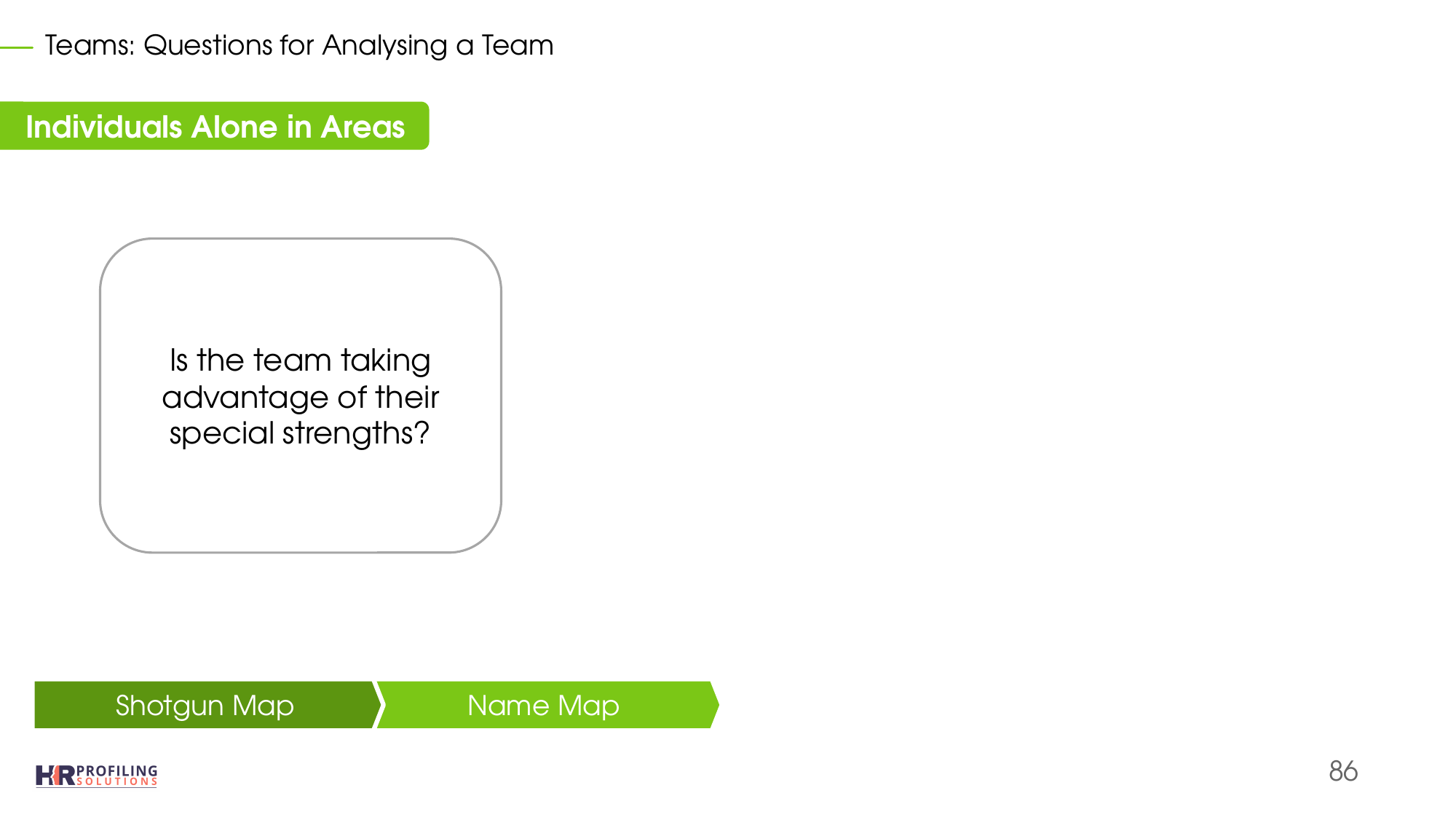

Teams: Questions for Analysing a Team
Individuals Alone in Areas
Is the team taking advantage of their special strengths?

Shotgun Map
Name Map
86